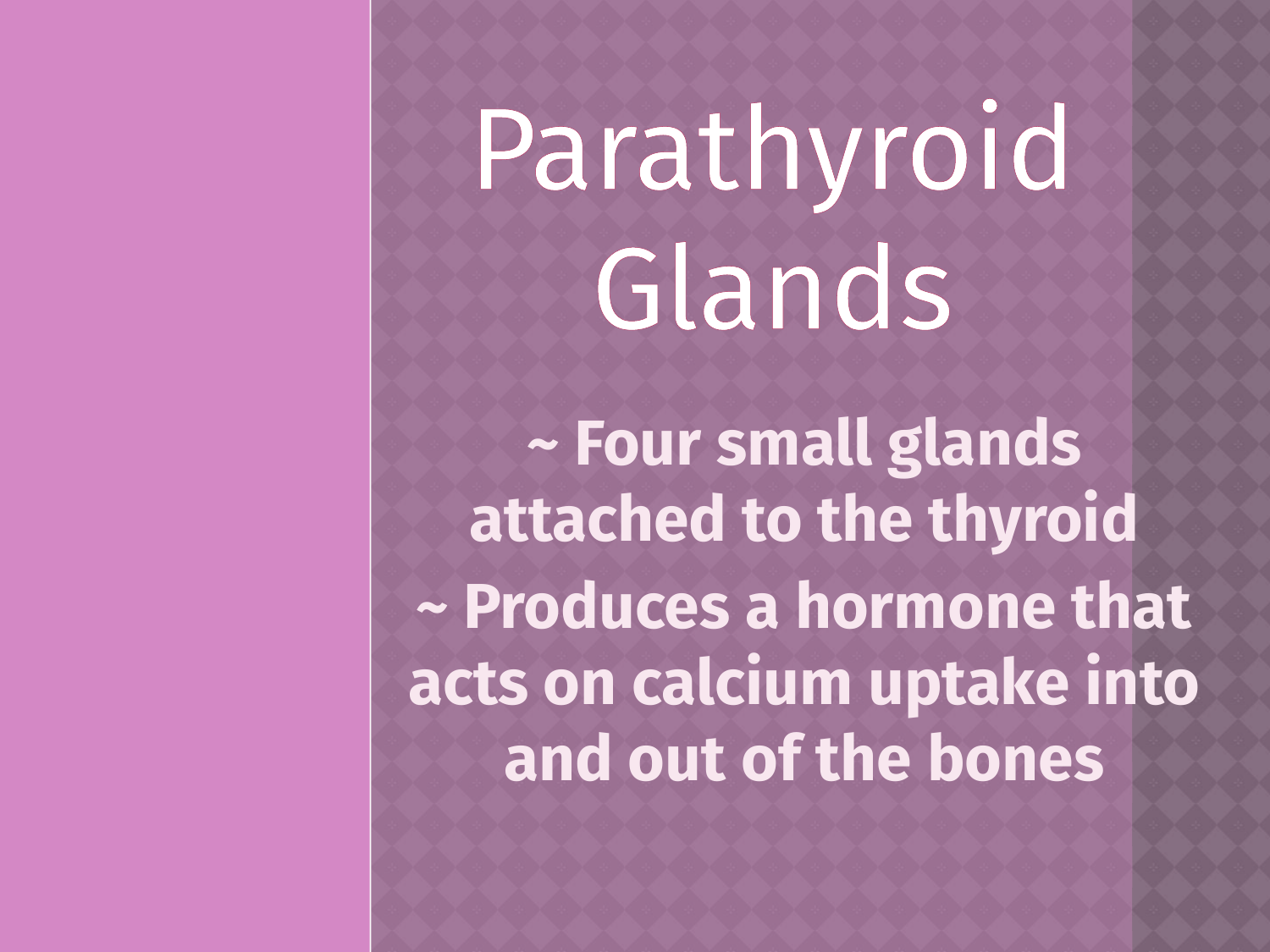

# Parathyroid Glands
~ Four small glands attached to the thyroid
~ Produces a hormone that acts on calcium uptake into and out of the bones